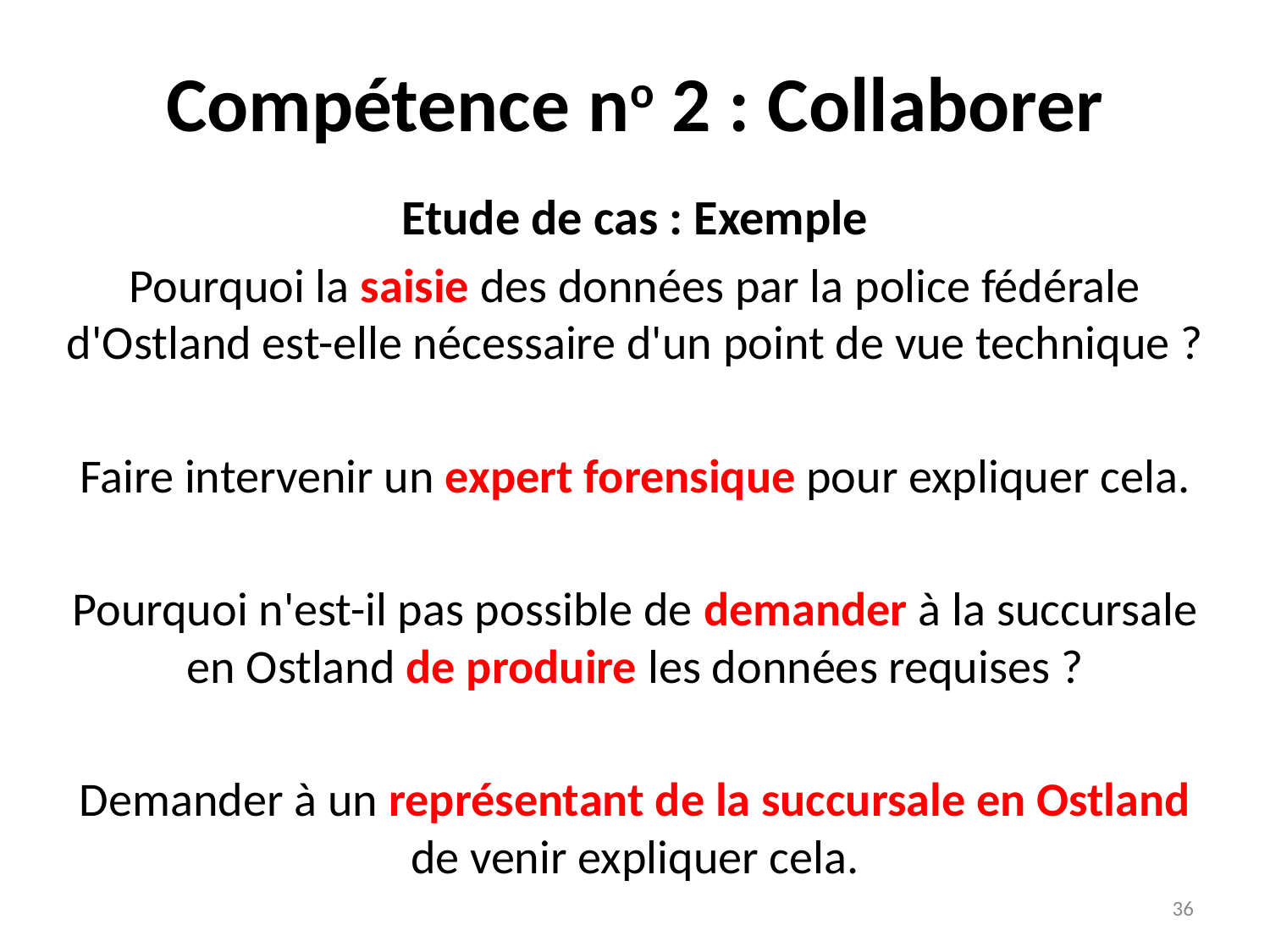

# Compétence no 2 : Collaborer
Etude de cas : Exemple
Pourquoi la saisie des données par la police fédérale d'Ostland est-elle nécessaire d'un point de vue technique ?

Faire intervenir un expert forensique pour expliquer cela.

Pourquoi n'est-il pas possible de demander à la succursale en Ostland de produire les données requises ?

Demander à un représentant de la succursale en Ostland de venir expliquer cela.

36